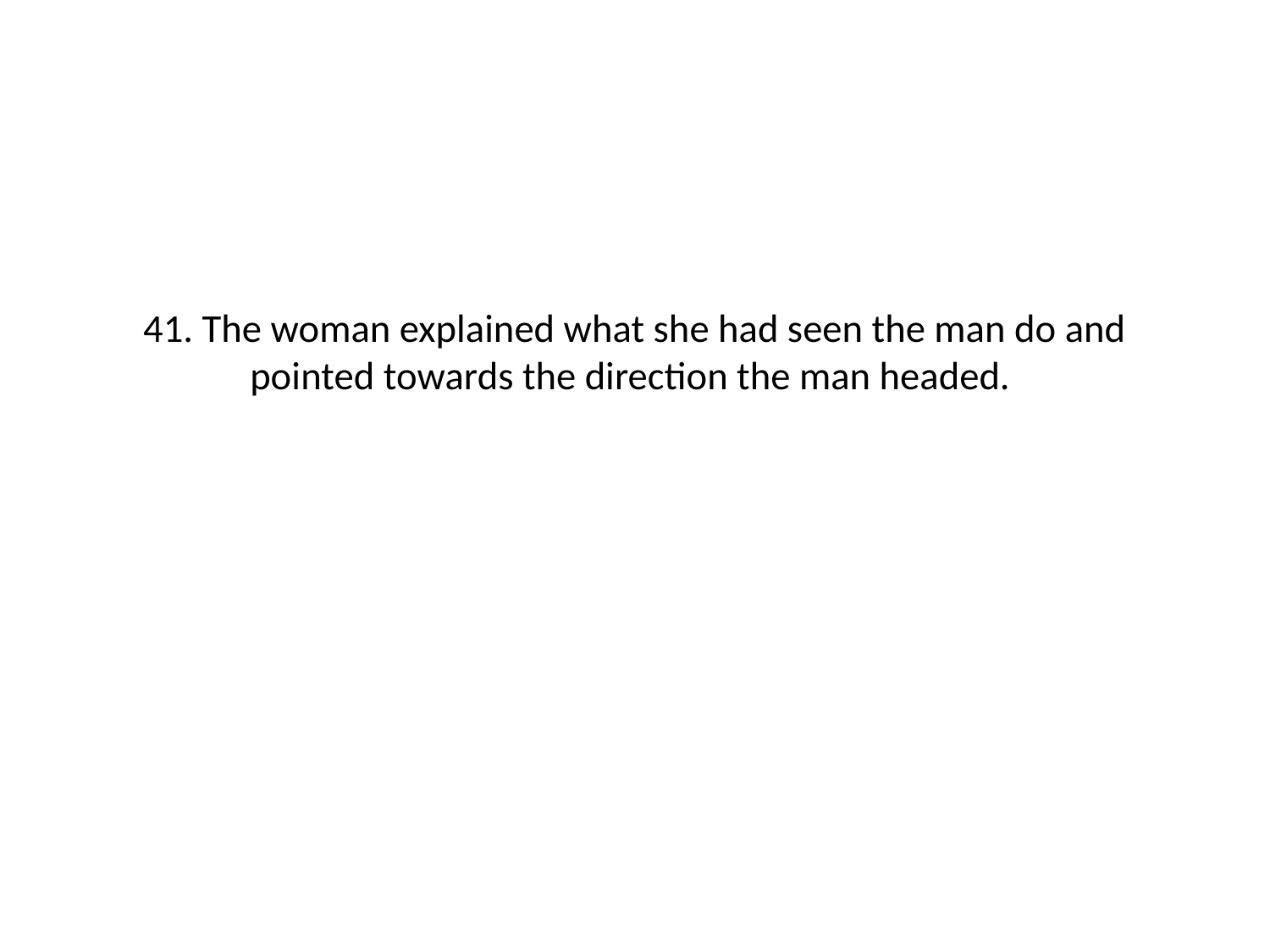

# 41. The woman explained what she had seen the man do and pointed towards the direction the man headed.